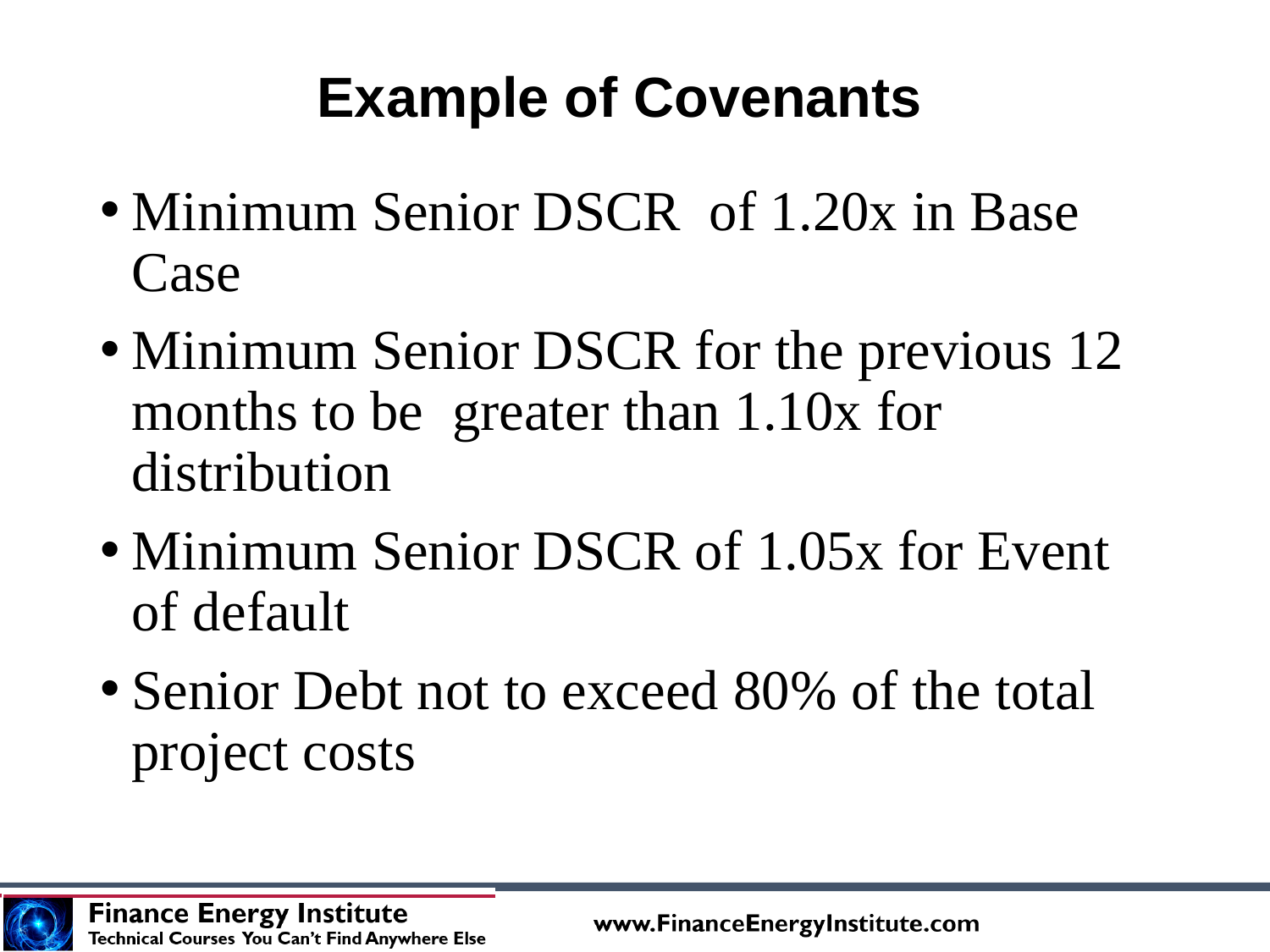

# Example of Covenants
Minimum Senior DSCR  of 1.20x in Base Case
Minimum Senior DSCR for the previous 12 months to be  greater than 1.10x for distribution
Minimum Senior DSCR of 1.05x for Event of default
Senior Debt not to exceed 80% of the total project costs